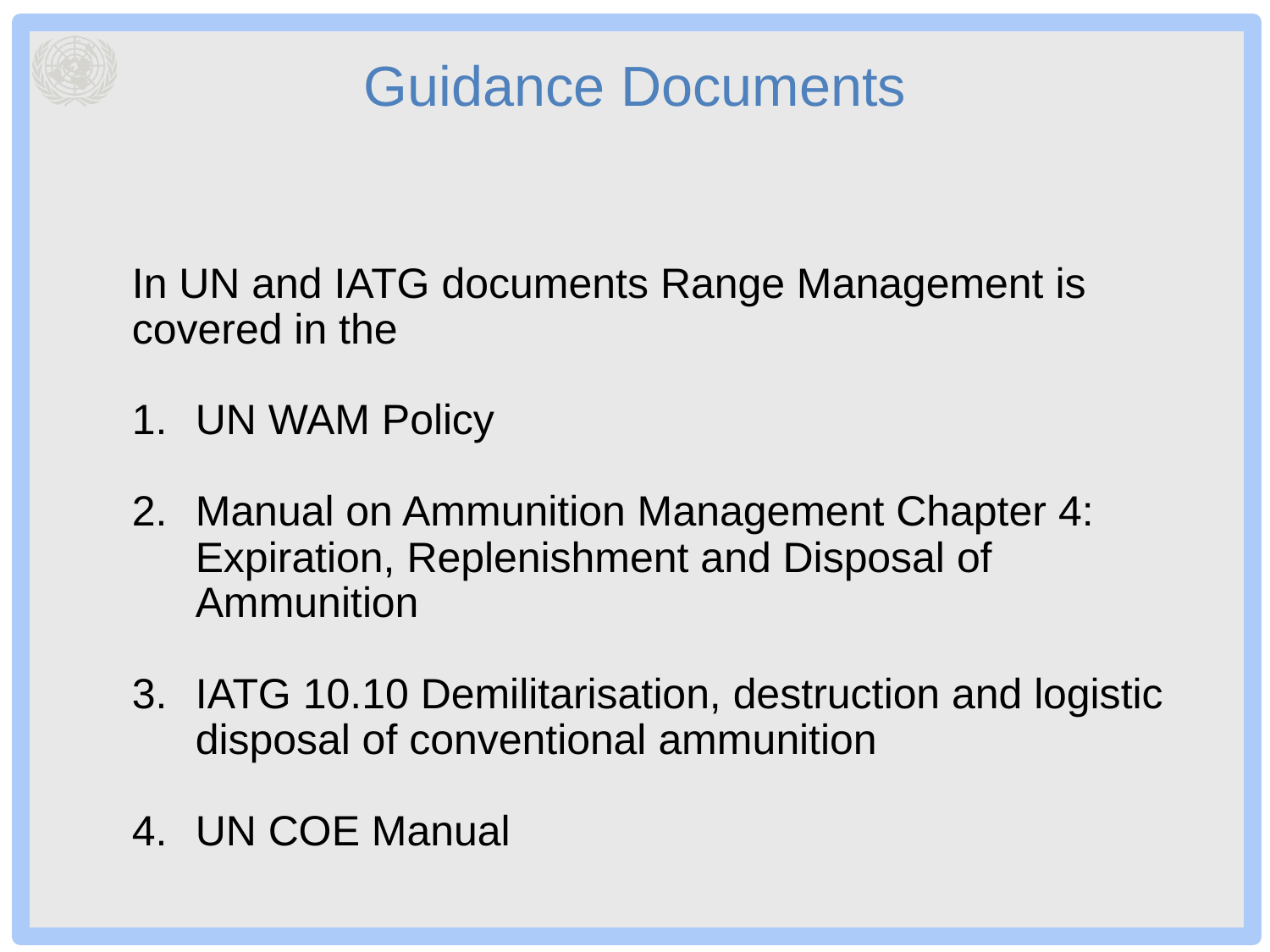

# Guidance Documents
In UN and IATG documents Range Management is covered in the

UN WAM Policy

Manual on Ammunition Management Chapter 4: Expiration, Replenishment and Disposal of Ammunition

IATG 10.10 Demilitarisation, destruction and logistic disposal of conventional ammunition

UN COE Manual